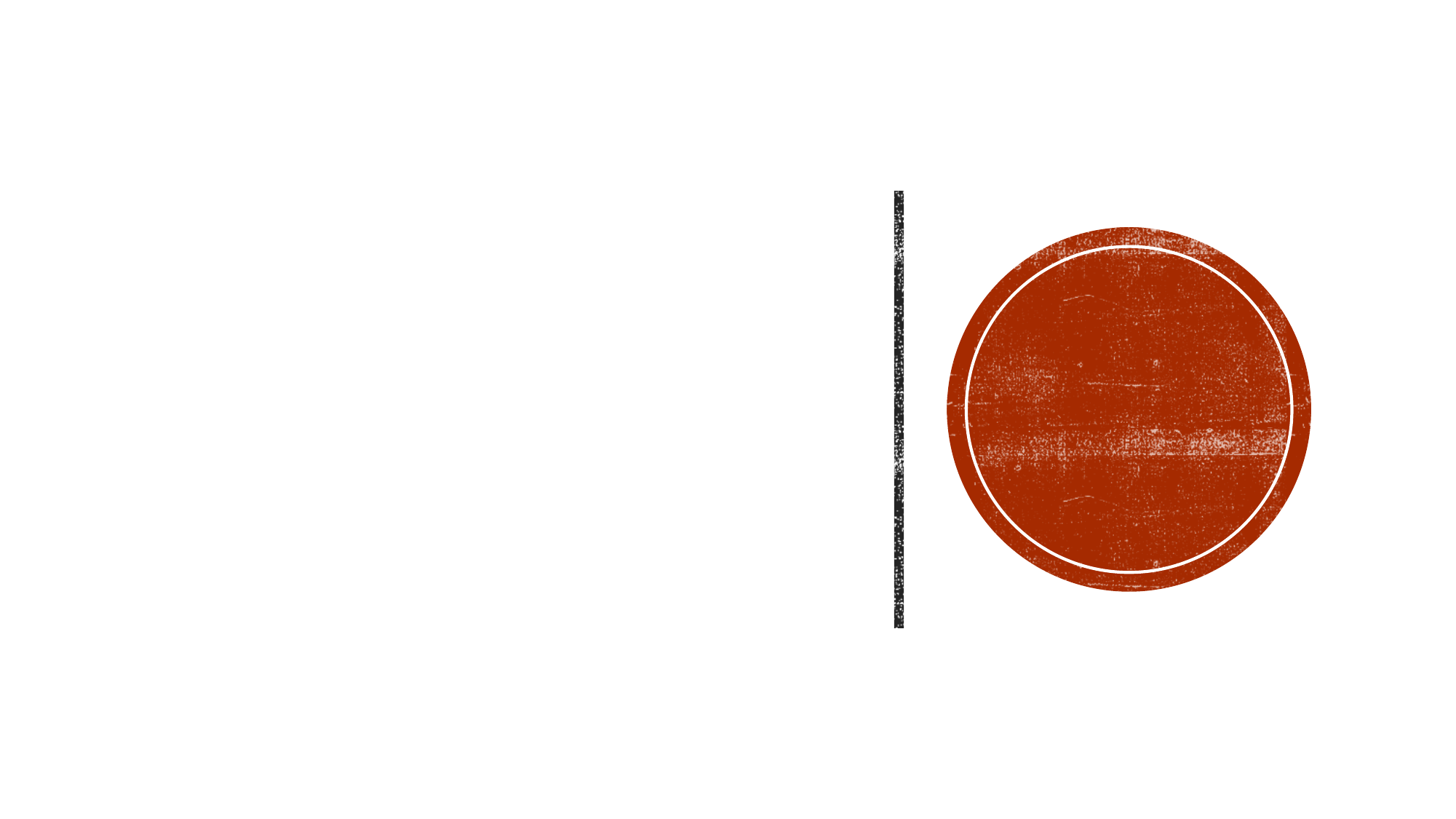

# The defending player in Blue intentionally left her feet and as a result causes the opponent in White to trip and fall. A minor penalty for Tripping must be called.